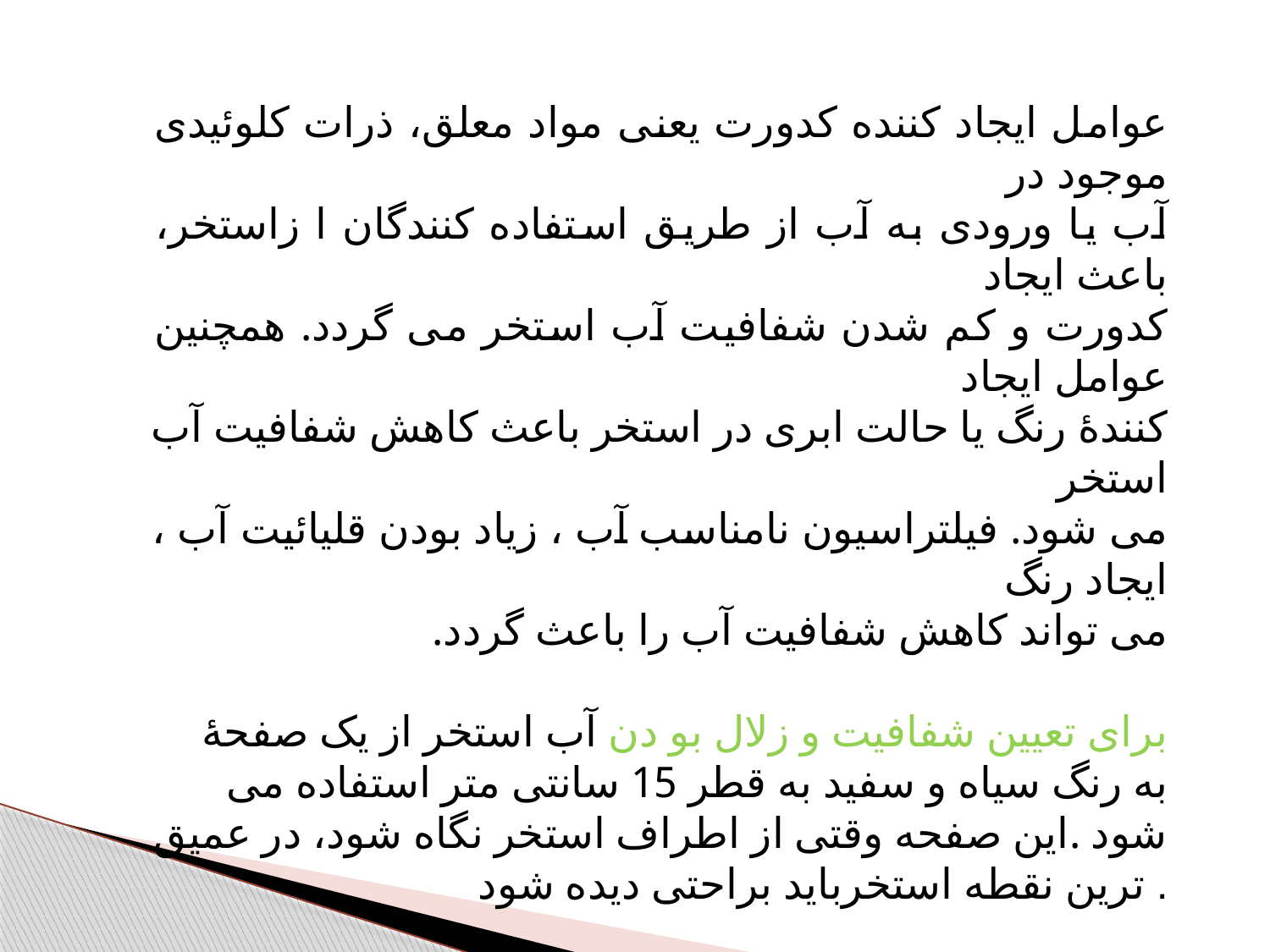

عوامل ایجاد کننده کدورت یعنی مواد معلق، ذرات کلوئیدی موجود در
آب یا ورودی به آب از طریق استفاده کنندگان ا زاستخر، باعث ایجاد
کدورت و کم شدن شفافیت آب استخر می گردد. همچنین عوامل ایجاد
کنندۀ رنگ یا حالت ابری در استخر باعث کاهش شفافیت آب استخر
می شود. فیلتراسیون نامناسب آب ، زیاد بودن قلیائیت آب ، ایجاد رنگ
می تواند کاهش شفافیت آب را باعث گردد.

 برای تعیین شفافیت و زلال بو دن آب استخر از یک صفحۀ به رنگ سیاه و سفید به قطر 15 سانتی متر استفاده می شود .این صفحه وقتی از اطراف استخر نگاه شود، در عمیق ترین نقطه استخرباید براحتی دیده شود .

برای اندازه گیری کدورت از دستگاه کدورت سنج استفاده می شود .
اساس اندازه گیری کد ورت در این دستگاه تفرق نور توسط عوامل
ایجاد کننده کدورت می باشد.